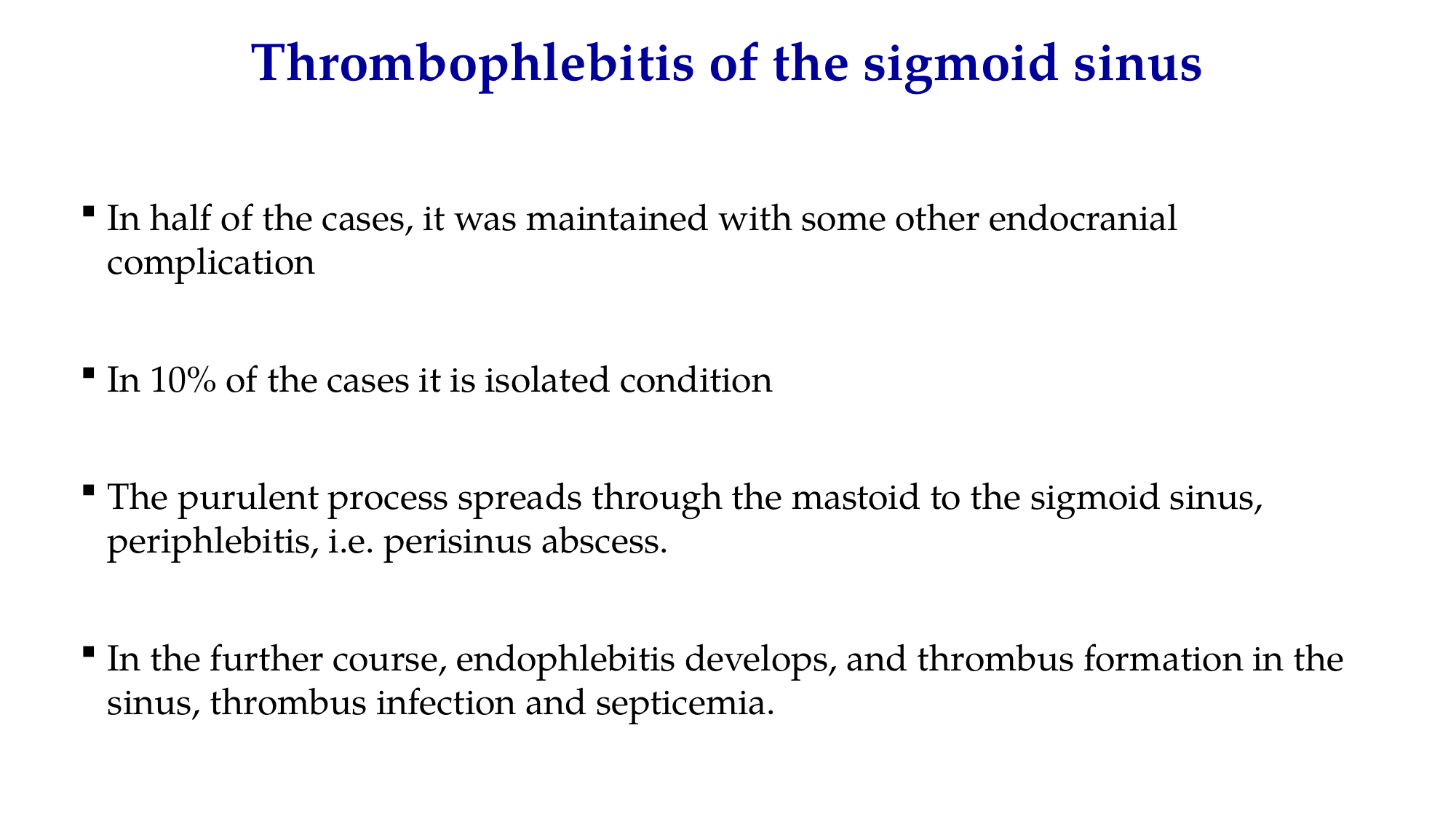

Thrombophlebitis of the sigmoid sinus
In half of the cases, it was maintained with some other endocranial complication

In 10% of the cases it is isolated condition

The purulent process spreads through the mastoid to the sigmoid sinus, periphlebitis, i.e. perisinus abscess.

In the further course, endophlebitis develops, and thrombus formation in the sinus, thrombus infection and septicemia.